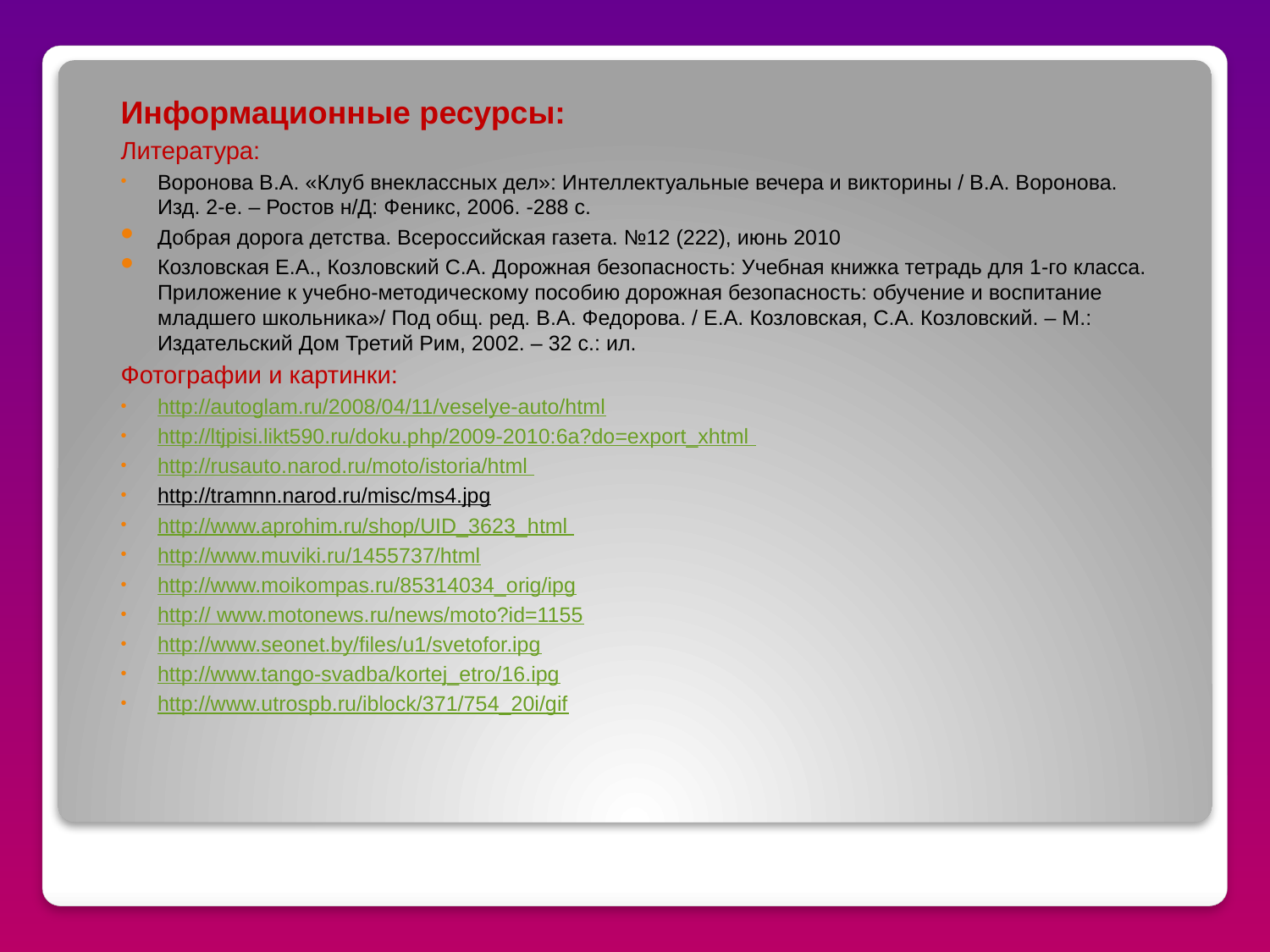

# Информационные ресурсы:
Литература:
Воронова В.А. «Клуб внеклассных дел»: Интеллектуальные вечера и викторины / В.А. Воронова. Изд. 2-е. – Ростов н/Д: Феникс, 2006. -288 с.
Добрая дорога детства. Всероссийская газета. №12 (222), июнь 2010
Козловская Е.А., Козловский С.А. Дорожная безопасность: Учебная книжка тетрадь для 1-го класса. Приложение к учебно-методическому пособию дорожная безопасность: обучение и воспитание младшего школьника»/ Под общ. ред. В.А. Федорова. / Е.А. Козловская, С.А. Козловский. – М.: Издательский Дом Третий Рим, 2002. – 32 с.: ил.
Фотографии и картинки:
http://autoglam.ru/2008/04/11/veselye-auto/html
http://ltjpisi.likt590.ru/doku.php/2009-2010:6a?do=export_xhtml
http://rusauto.narod.ru/moto/istoria/html
http://tramnn.narod.ru/misc/ms4.jpg
http://www.aprohim.ru/shop/UID_3623_html
http://www.muviki.ru/1455737/html
http://www.moikompas.ru/85314034_orig/ipg
http:// www.motonews.ru/news/moto?id=1155
http://www.seonet.by/files/u1/svetofor.ipg
http://www.tango-svadba/kortej_etro/16.ipg
http://www.utrospb.ru/iblock/371/754_20i/gif